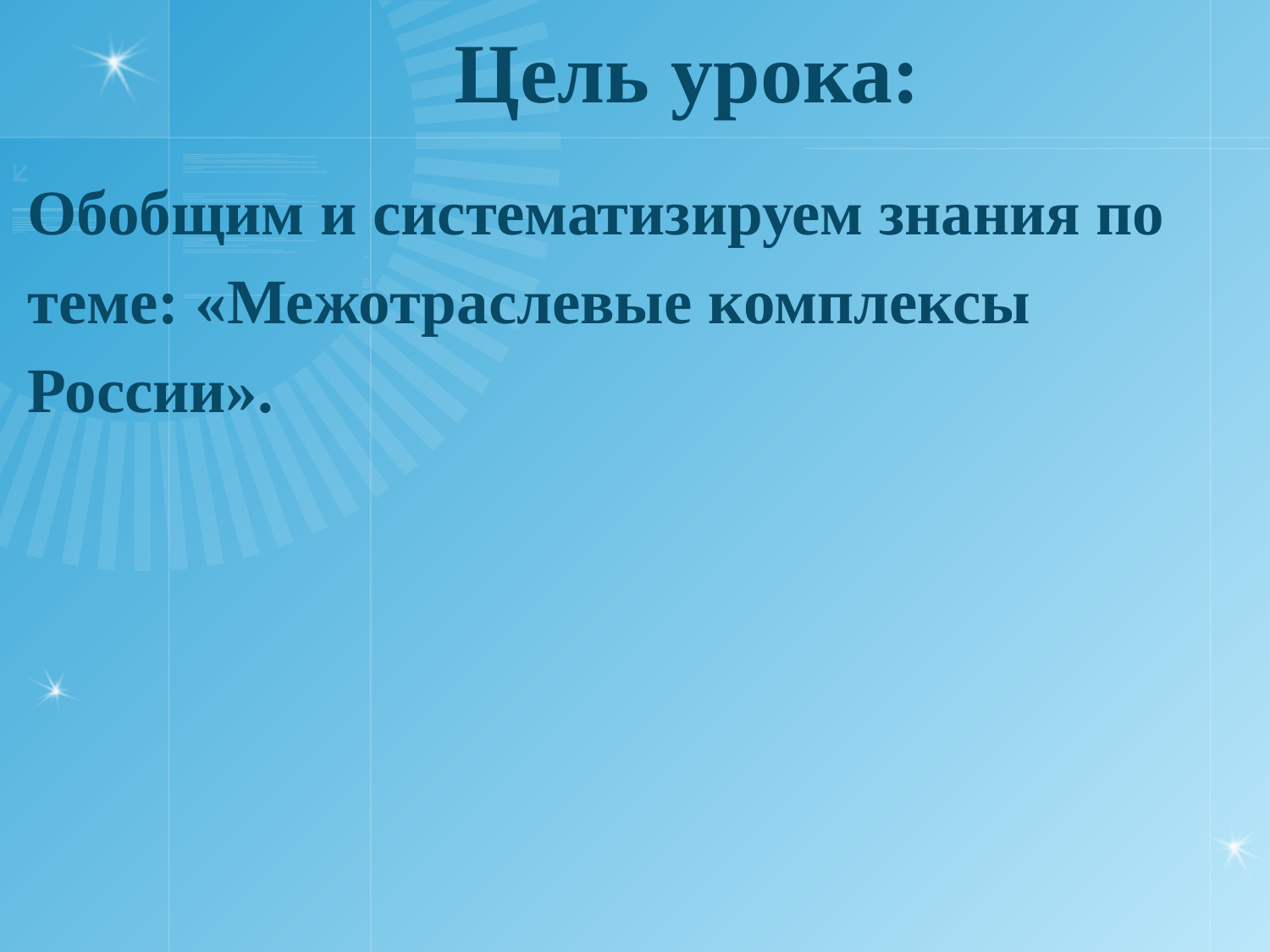

# Цель урока:
Обобщим и систематизируем знания по
теме: «Межотраслевые комплексы
России».